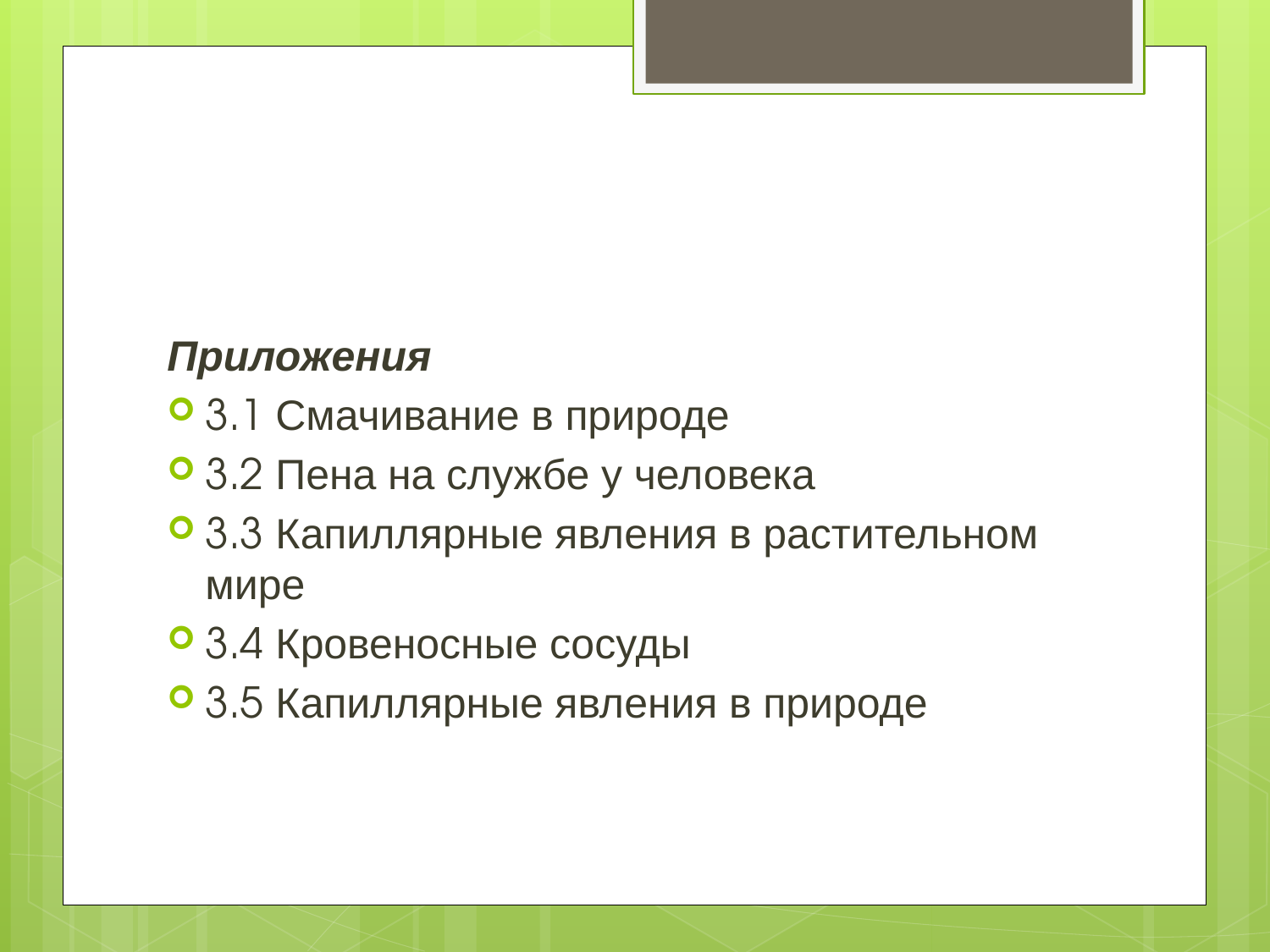

#
Приложения
3.1 Смачивание в природе
3.2 Пена на службе у человека
3.3 Капиллярные явления в растительном мире
3.4 Кровеносные сосуды
3.5 Капиллярные явления в природе